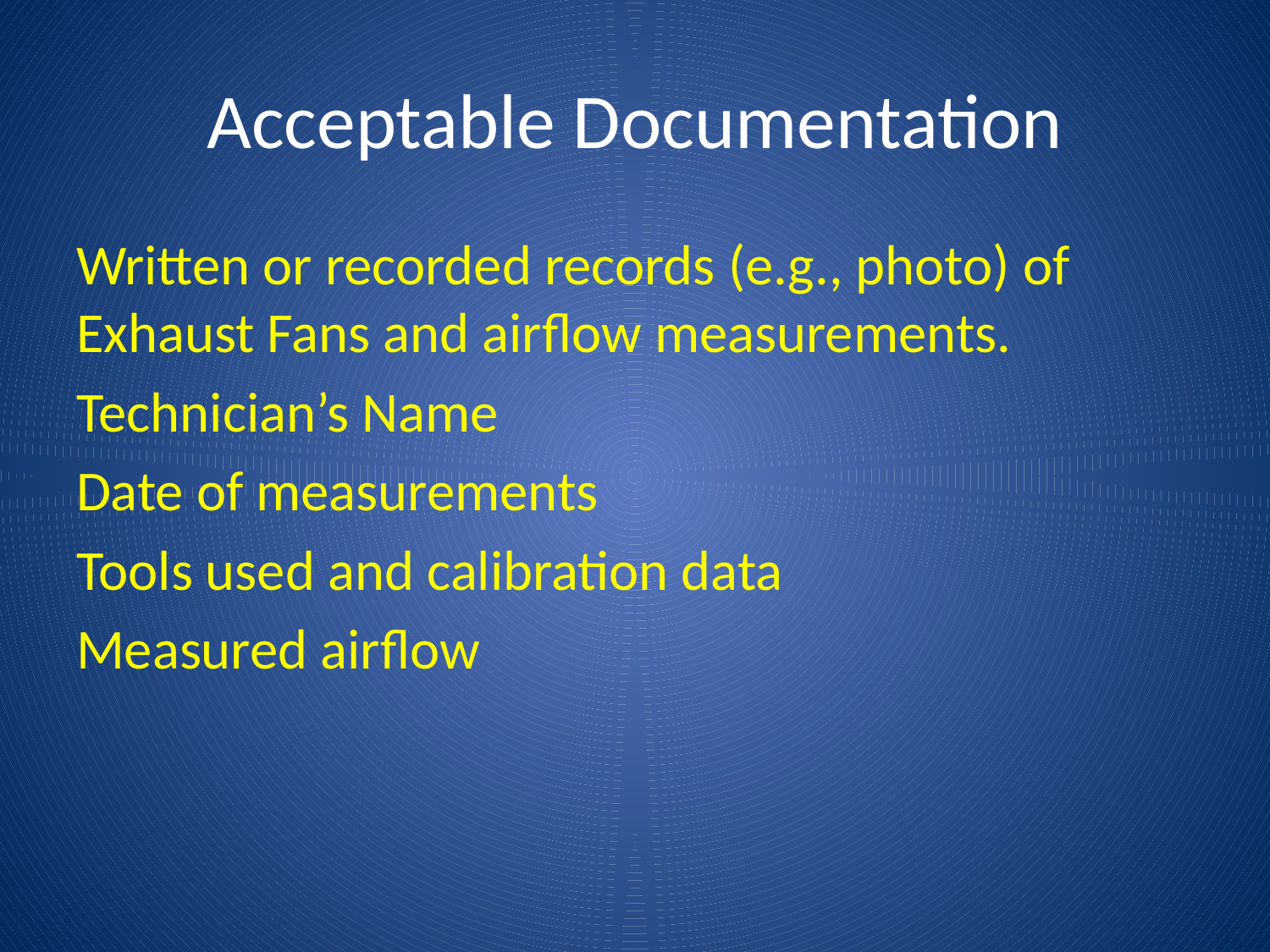

# Acceptable Documentation
Written or recorded records (e.g., photo) of  Exhaust Fans and airflow measurements.
Technician’s Name
Date of measurements
Tools used and calibration data
Measured airflow